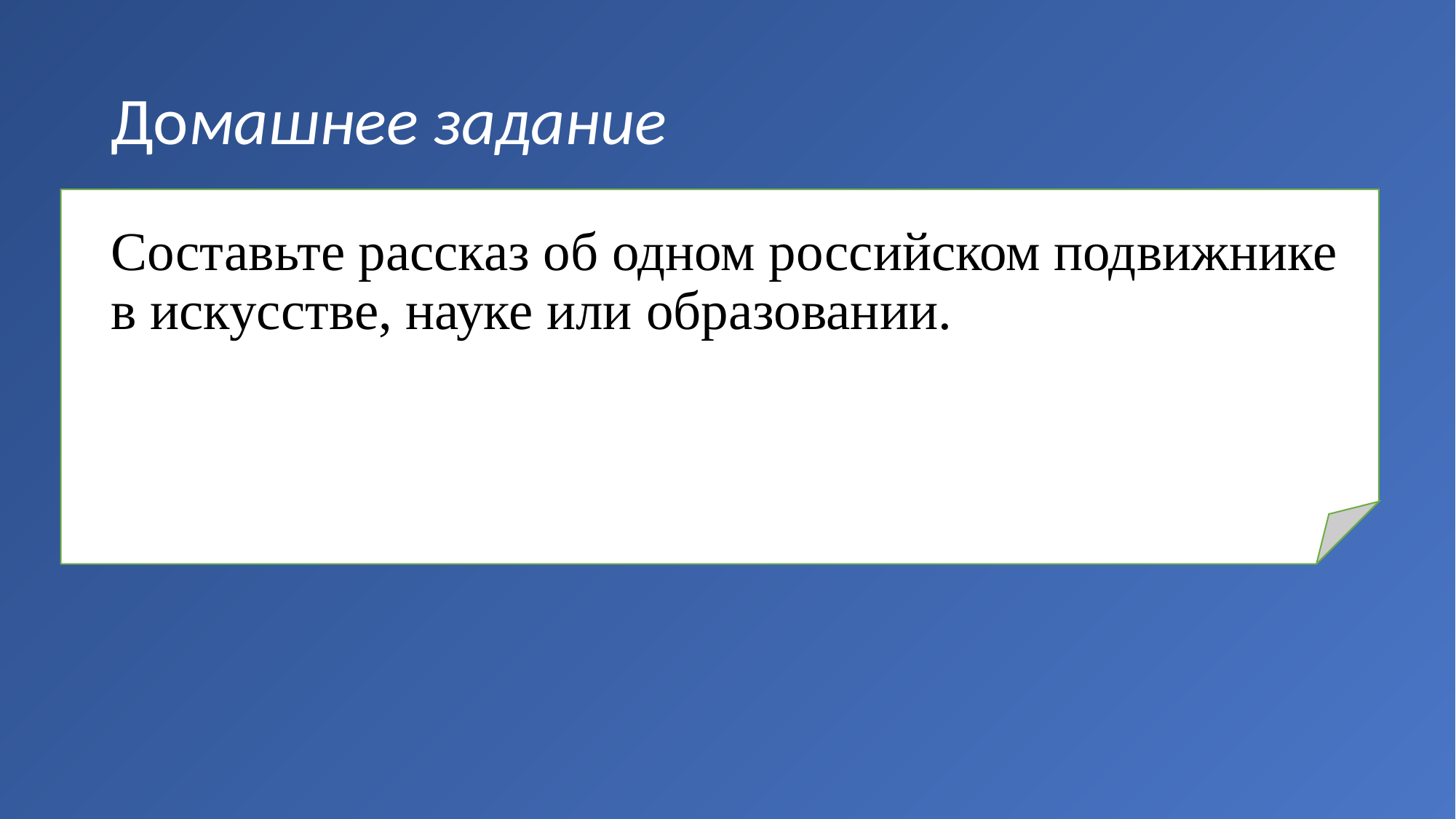

# Домашнее задание

Составьте рассказ об одном российском подвижнике в искусстве, науке или образовании.